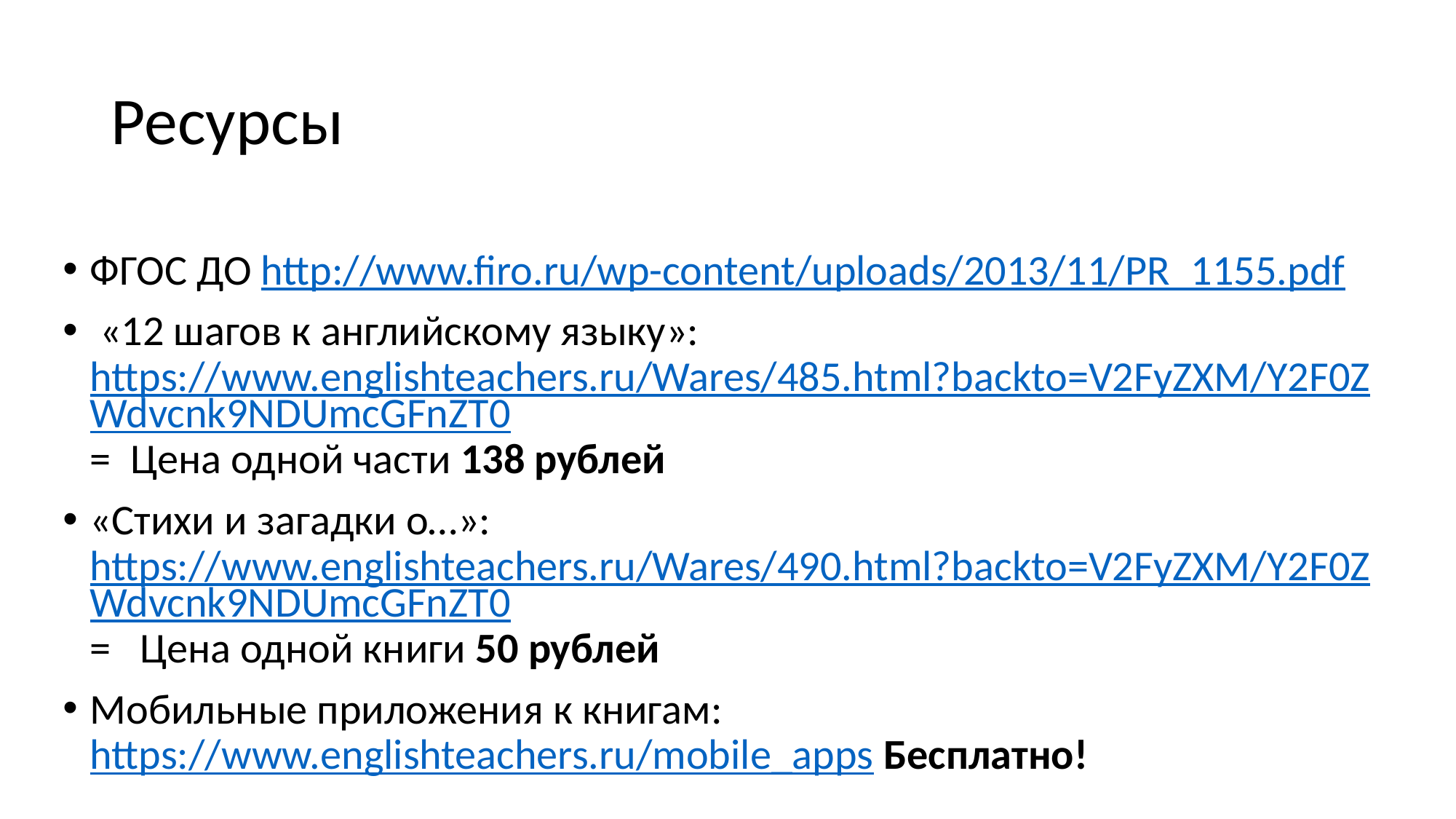

# Ресурсы
ФГОС ДО http://www.firo.ru/wp-content/uploads/2013/11/PR_1155.pdf
 «12 шагов к английскому языку»: https://www.englishteachers.ru/Wares/485.html?backto=V2FyZXM/Y2F0ZWdvcnk9NDUmcGFnZT0=  Цена одной части 138 рублей
«Стихи и загадки о…»: https://www.englishteachers.ru/Wares/490.html?backto=V2FyZXM/Y2F0ZWdvcnk9NDUmcGFnZT0=   Цена одной книги 50 рублей
Мобильные приложения к книгам: https://www.englishteachers.ru/mobile_apps Бесплатно!